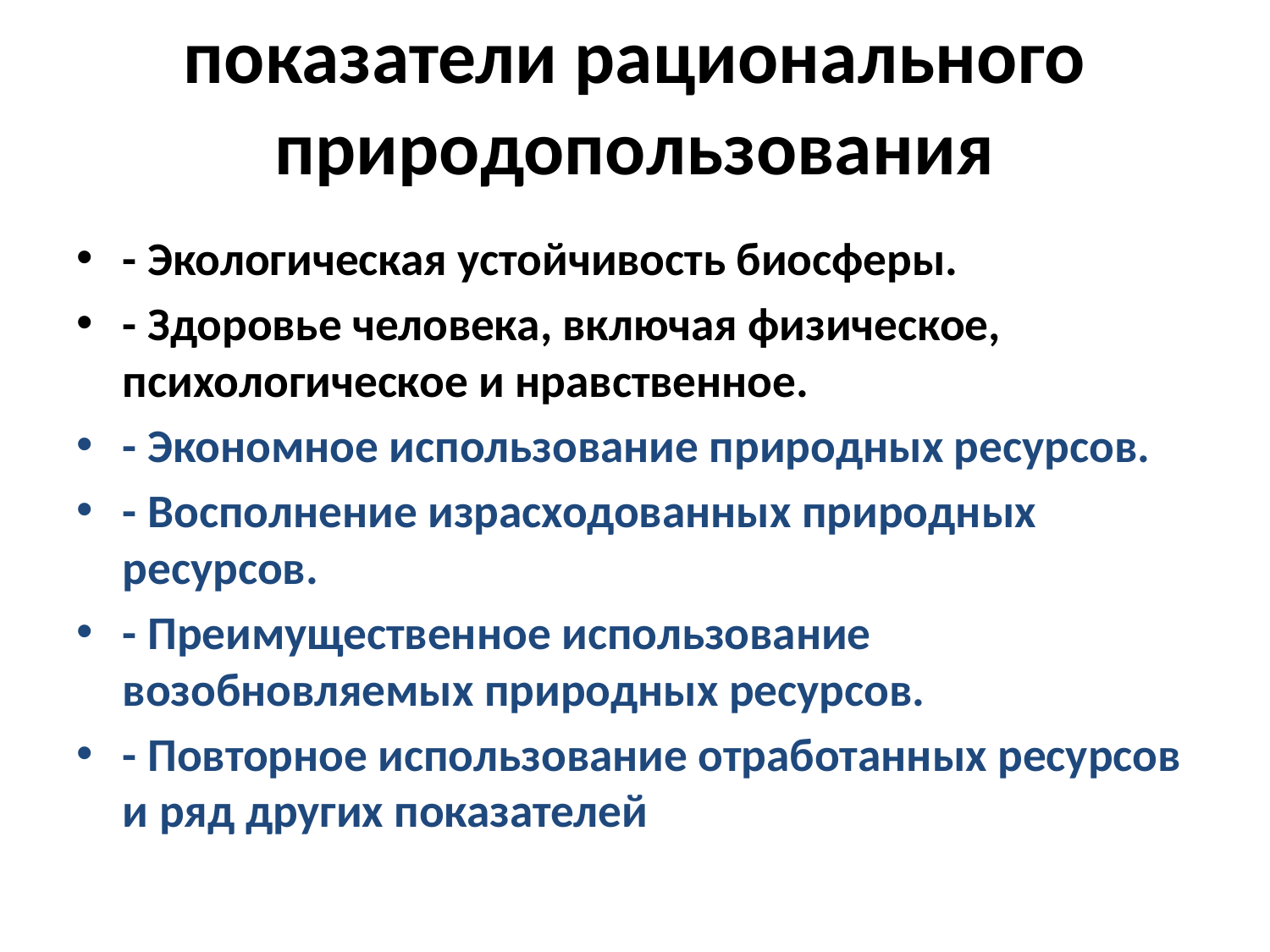

# показатели рационального природопользования
- Экологическая устойчивость биосферы.
- Здоровье человека, включая физическое, психологическое и нравственное.
- Экономное использование природных ресурсов.
- Восполнение израсходованных природных ресурсов.
- Преимущественное использование возобновляемых природных ресурсов.
- Повторное использование отработанных ресурсов и ряд других показателей